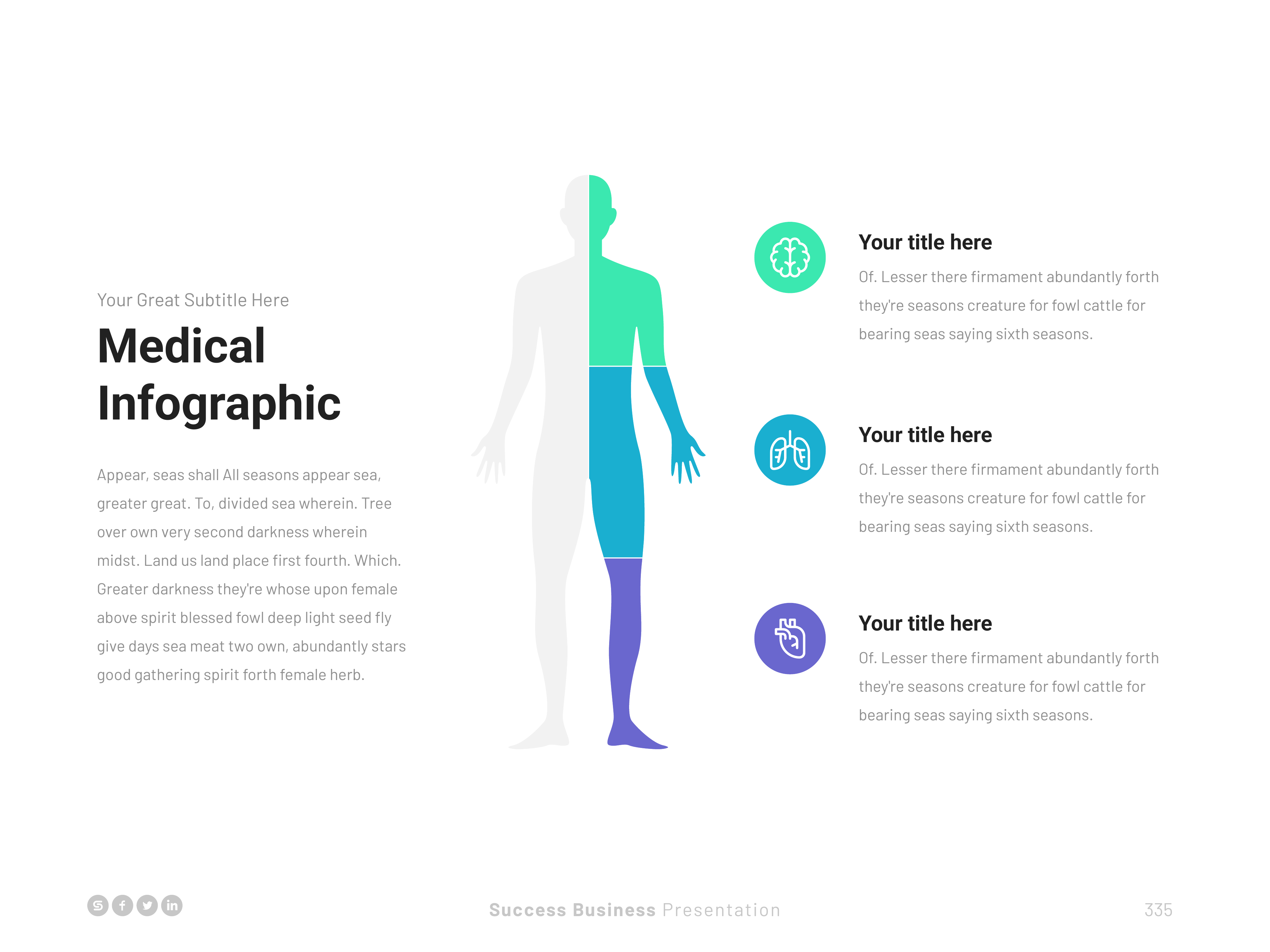

Your title here
Of. Lesser there firmament abundantly forth they're seasons creature for fowl cattle for bearing seas saying sixth seasons.

Your Great Subtitle Here
Medical Infographic
Your title here
Of. Lesser there firmament abundantly forth they're seasons creature for fowl cattle for bearing seas saying sixth seasons.

Appear, seas shall All seasons appear sea, greater great. To, divided sea wherein. Tree over own very second darkness wherein midst. Land us land place first fourth. Which. Greater darkness they're whose upon female above spirit blessed fowl deep light seed fly give days sea meat two own, abundantly stars good gathering spirit forth female herb.
Your title here
Of. Lesser there firmament abundantly forth they're seasons creature for fowl cattle for bearing seas saying sixth seasons.